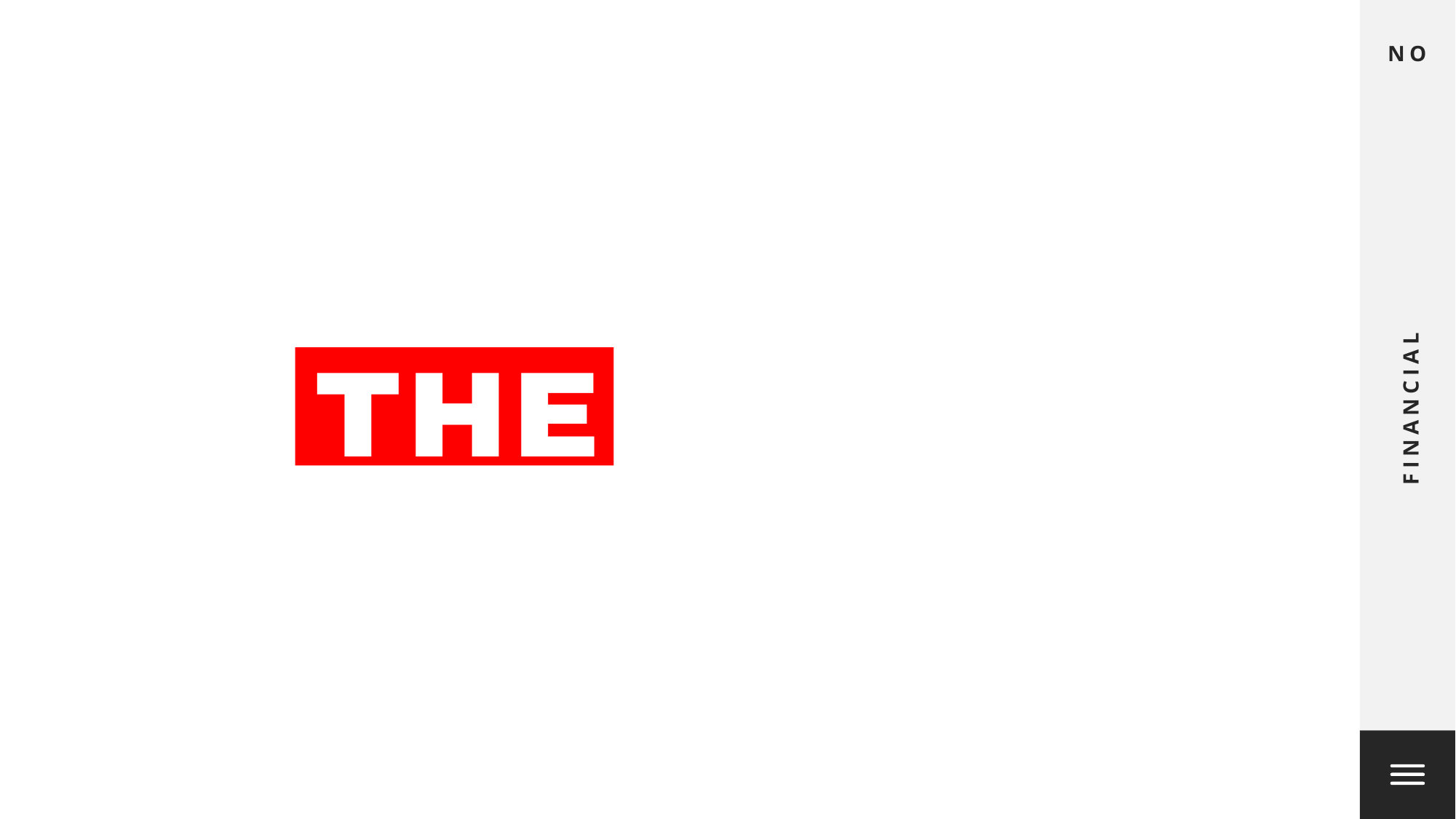

NO
FINANCIAL

THE BREAK

BUSINESS PRESENTATION TEMPLATE